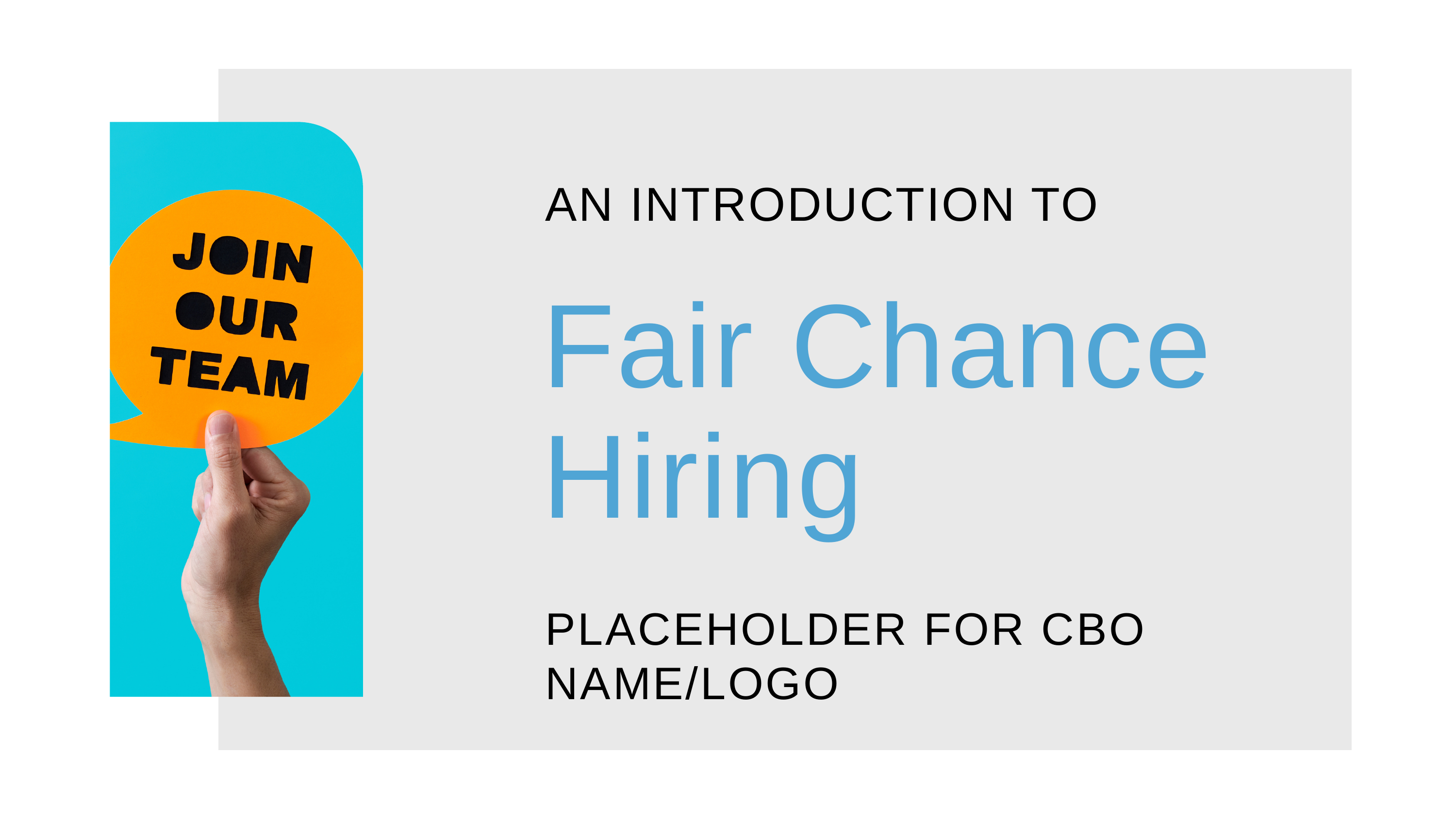

AN INTRODUCTION TO
Fair Chance Hiring
PLACEHOLDER FOR CBO NAME/LOGO